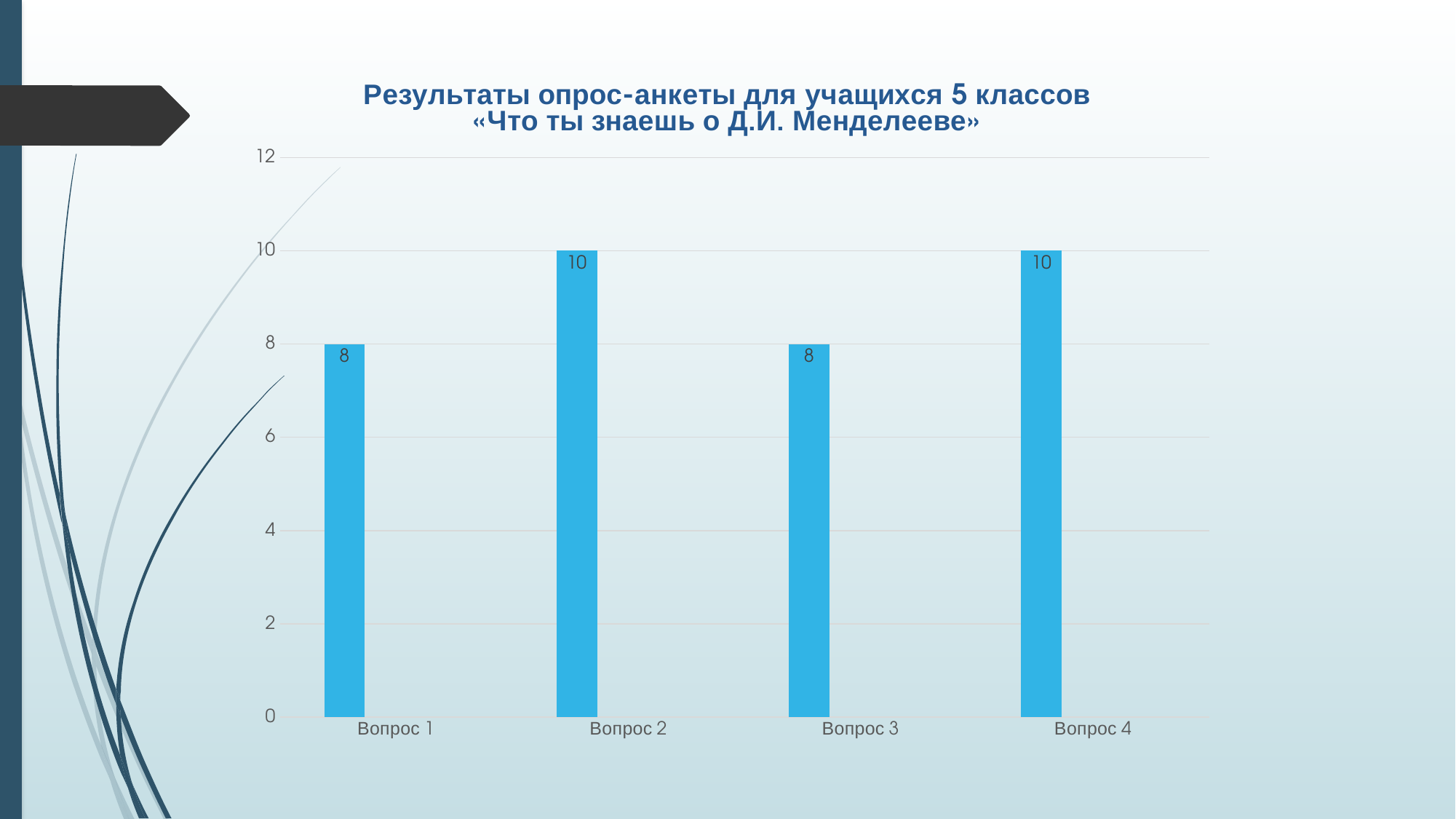

### Chart: Результаты опрос-анкеты для учащихся 5 классов
«Что ты знаешь о Д.И. Менделееве»

| Category | Столбец1 |  |  |
|---|---|---|---|
| Вопрос 1 | 8.0 | None | None |
| Вопрос 2 | 10.0 | None | None |
| Вопрос 3 | 8.0 | None | None |
| Вопрос 4 | 10.0 | None | None |